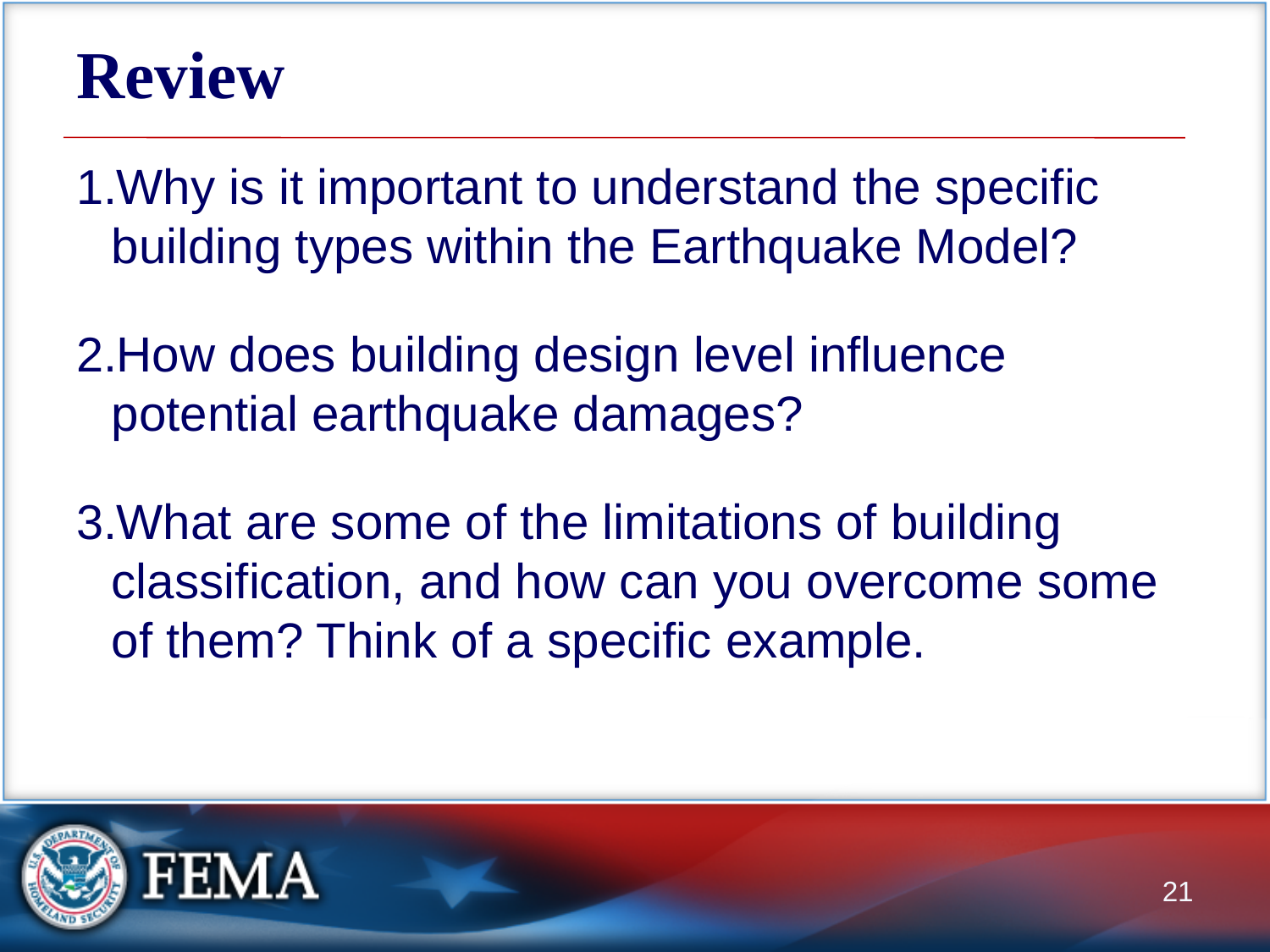

# Review
Why is it important to understand the specific building types within the Earthquake Model?
How does building design level influence potential earthquake damages?
What are some of the limitations of building classification, and how can you overcome some of them? Think of a specific example.

21